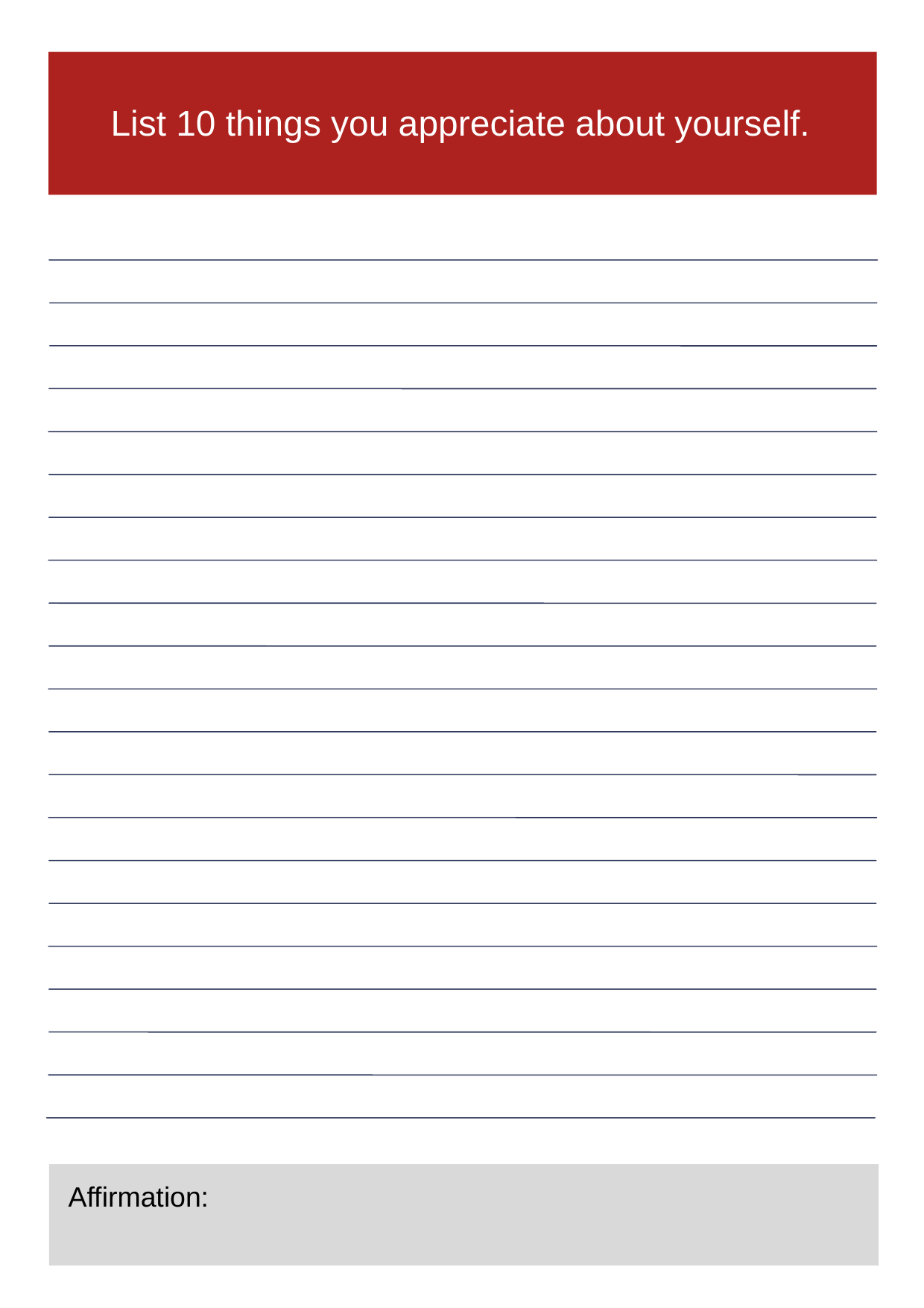

List 10 things you appreciate about yourself.

Affirmation: